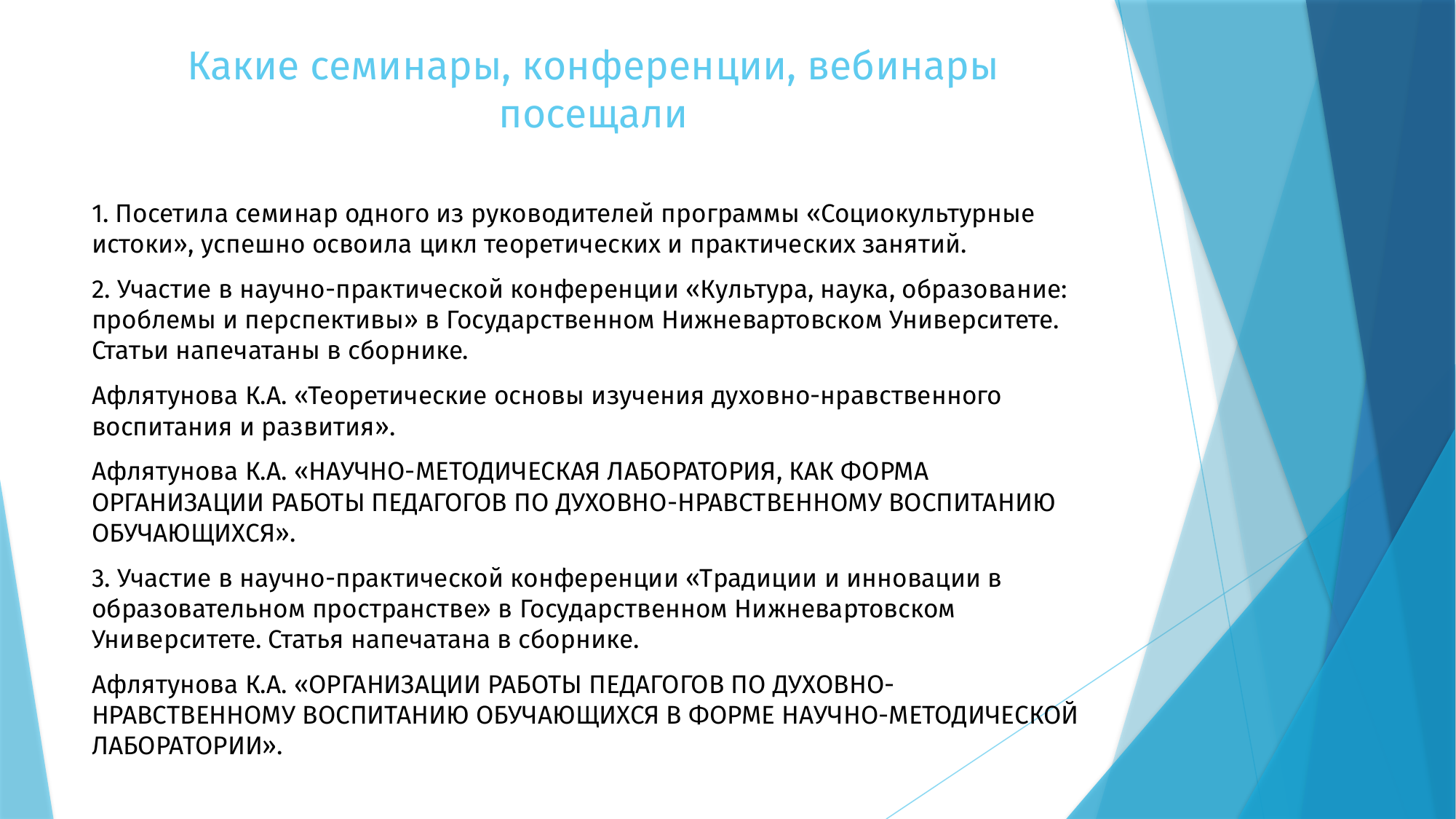

# Какие семинары, конференции, вебинары посещали
1. Посетила семинар одного из руководителей программы «Социокультурные истоки», успешно освоила цикл теоретических и практических занятий.
2. Участие в научно-практической конференции «Культура, наука, образование: проблемы и перспективы» в Государственном Нижневартовском Университете. Статьи напечатаны в сборнике.
Афлятунова К.А. «Теоретические основы изучения духовно-нравственного воспитания и развития».
Афлятунова К.А. «НАУЧНО-МЕТОДИЧЕСКАЯ ЛАБОРАТОРИЯ, КАК ФОРМА ОРГАНИЗАЦИИ РАБОТЫ ПЕДАГОГОВ ПО ДУХОВНО-НРАВСТВЕННОМУ ВОСПИТАНИЮ ОБУЧАЮЩИХСЯ».
3. Участие в научно-практической конференции «Традиции и инновации в образовательном пространстве» в Государственном Нижневартовском Университете. Статья напечатана в сборнике.
Афлятунова К.А. «ОРГАНИЗАЦИИ РАБОТЫ ПЕДАГОГОВ ПО ДУХОВНО-НРАВСТВЕННОМУ ВОСПИТАНИЮ ОБУЧАЮЩИХСЯ В ФОРМЕ НАУЧНО-МЕТОДИЧЕСКОЙ ЛАБОРАТОРИИ».